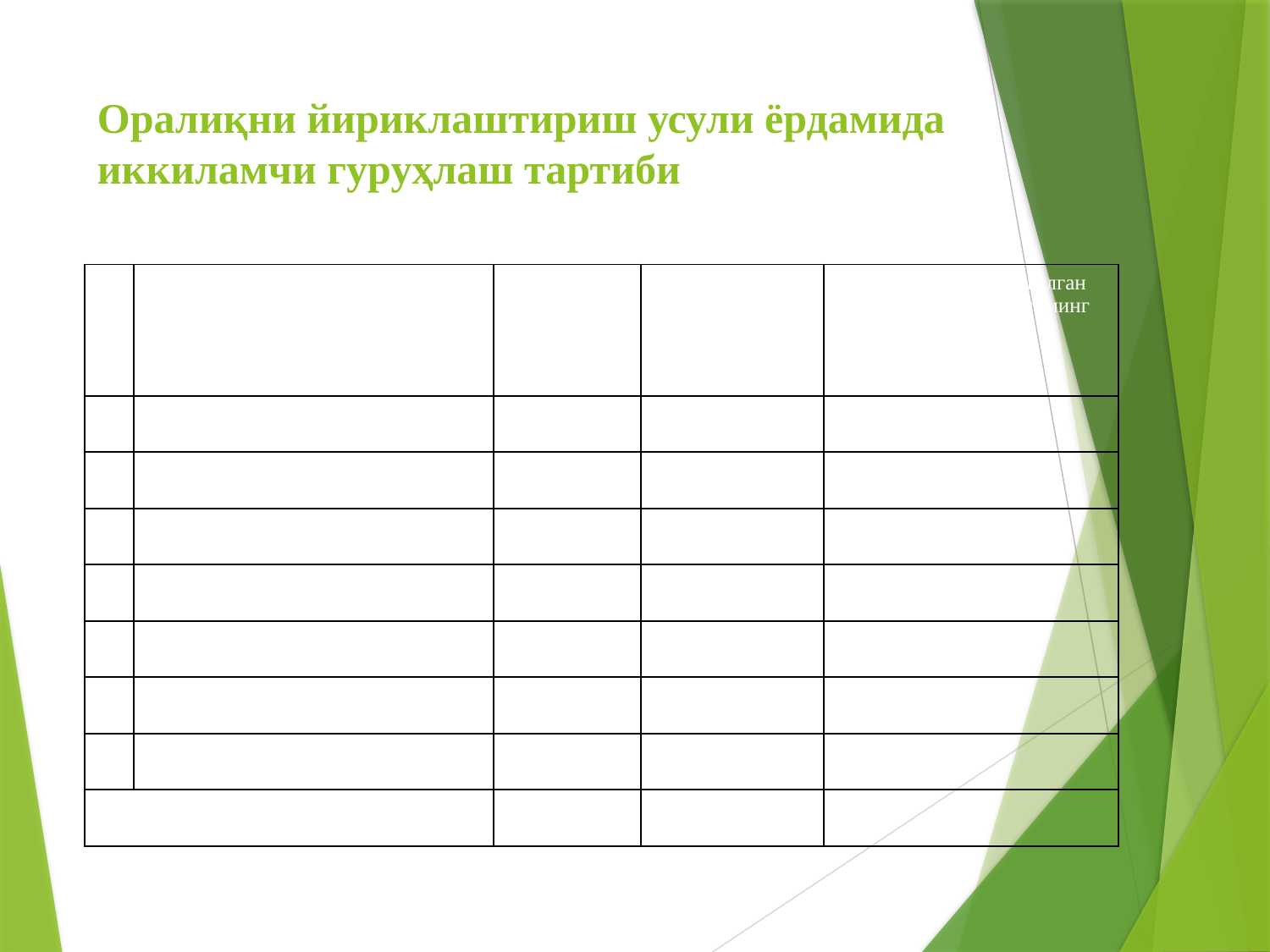

# Оралиқни йириклаштириш усули ёрдамида иккиламчи гуруҳлаш тартиби
| № | IV чоракда товар оборот ҳажми бўйича дўконлар гуруҳи (минг сўм) | Дўкон­лар сони | IV чоракда товар оборот (минг сўм) | 1 та дўконга тўғри келган ўртача товар оборот (минг сўм) |
| --- | --- | --- | --- | --- |
| 1 | 2 | 3 | 4 | 5қ4:3 |
| 1 | 10 минг сўмгача | 15 | 93,0 | 6,2 |
| 2 | 10-20 | 21 | 312,0 | 14,8 |
| 3 | 20-50 | 12 | 446,0 | 37,2 |
| 4 | 50-100 | 18 | 1165,0 | 64,7 |
| 5 | 100-200 | 22 | 2400,0 | 109,1 |
| 6 | 200 ва ундан юқори | 12 | 3744,0 | 312,0 |
| Жами |  | 100 | 8160,0 | 81,6 |